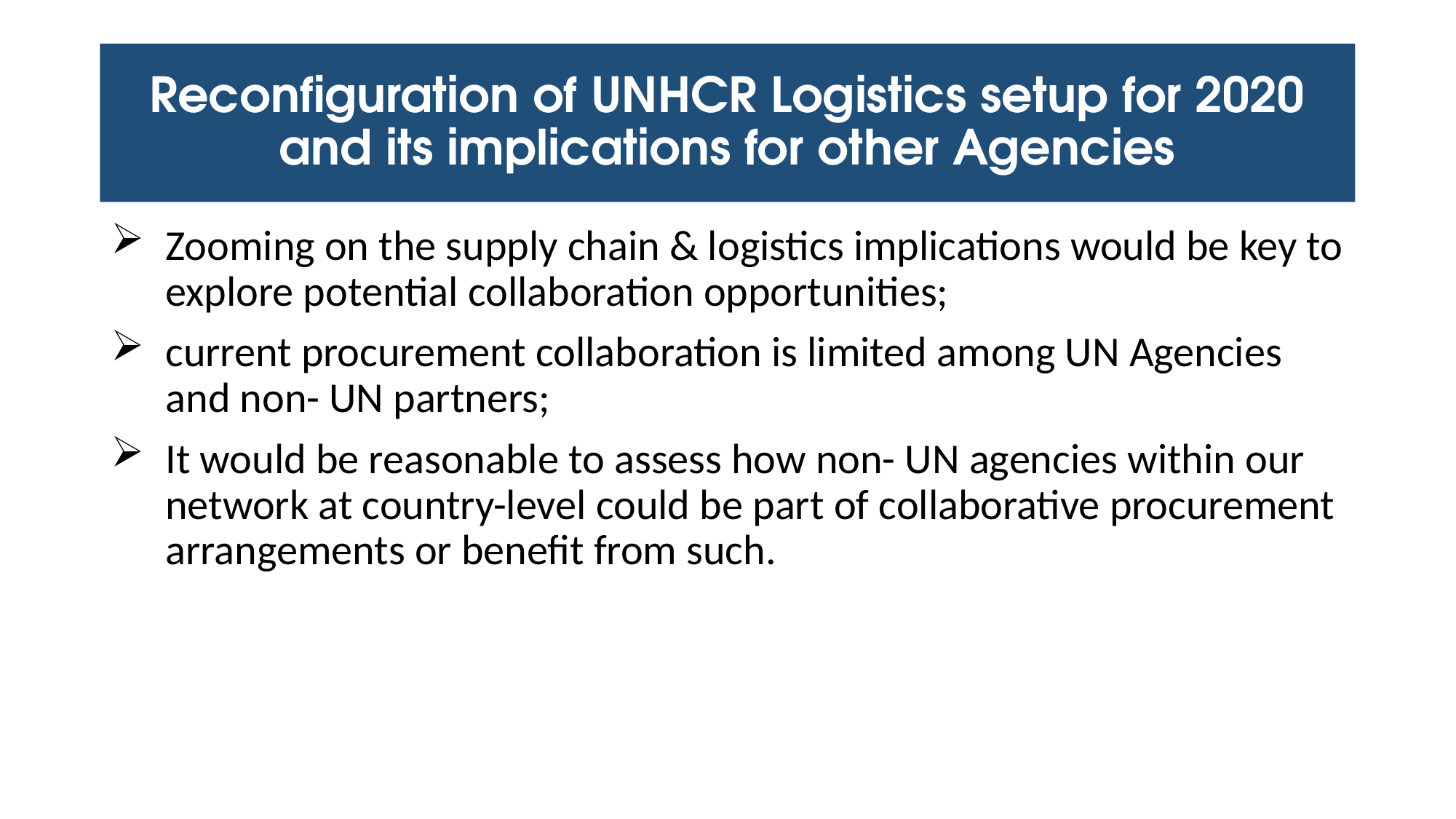

# Reconfiguration of UNHCR Logistics setup for 2020 and its implications for other Agencies
Zooming on the supply chain & logistics implications would be key to explore potential collaboration opportunities;
current procurement collaboration is limited among UN Agencies and non- UN partners;
It would be reasonable to assess how non- UN agencies within our network at country-level could be part of collaborative procurement arrangements or benefit from such.